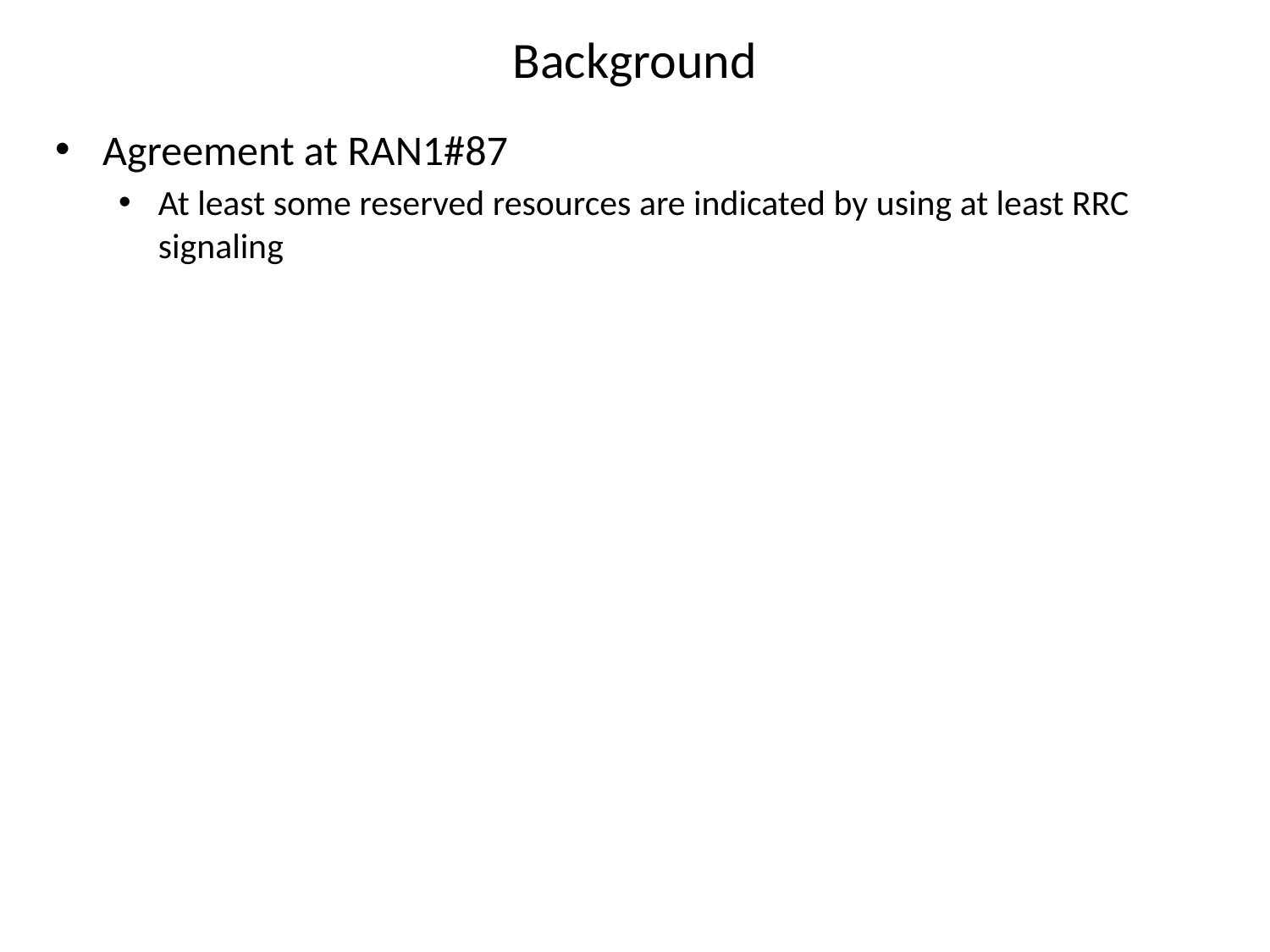

# Background
Agreement at RAN1#87
At least some reserved resources are indicated by using at least RRC signaling